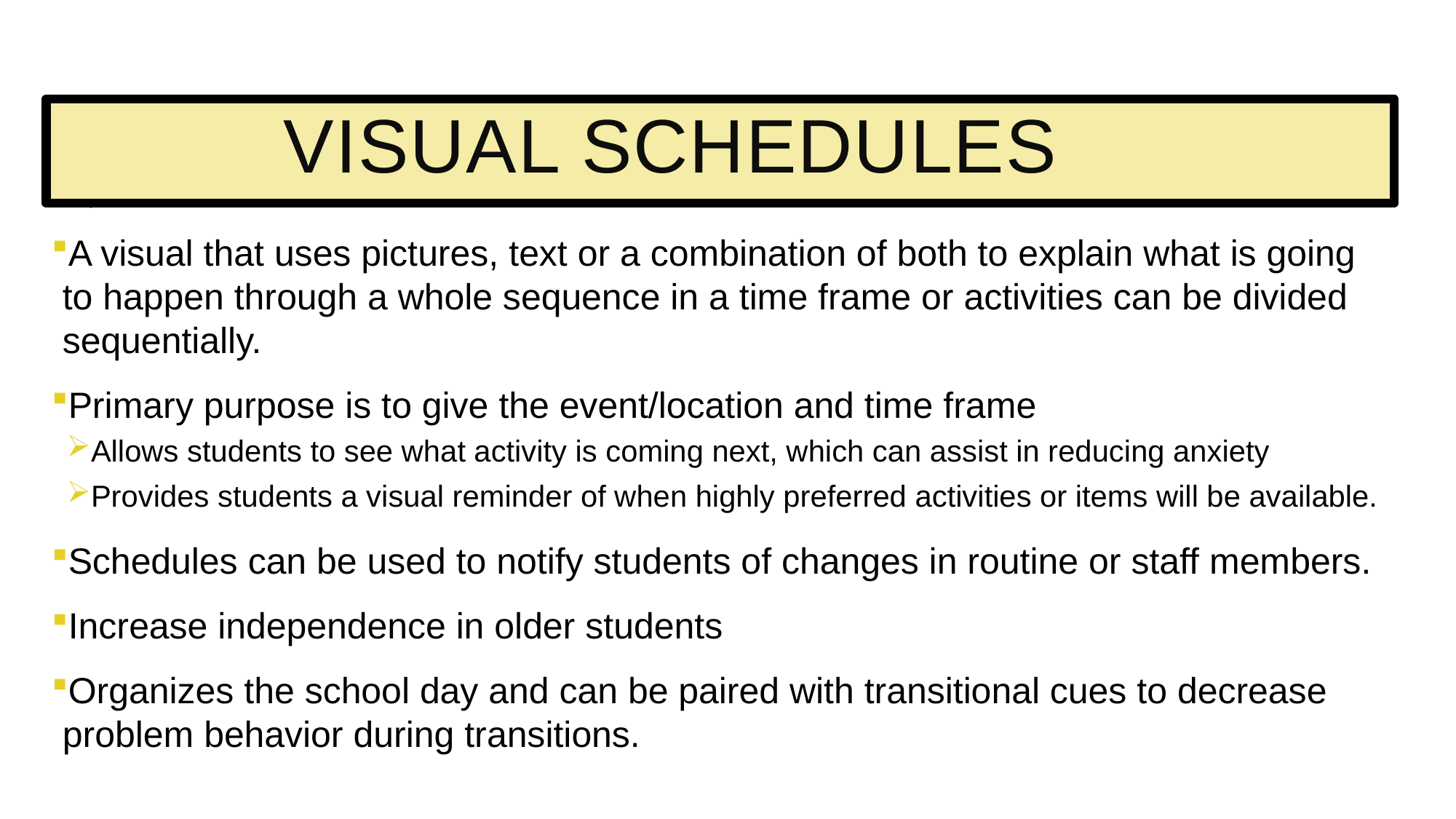

# Visual Schedules
A visual that uses pictures, text or a combination of both to explain what is going to happen through a whole sequence in a time frame or activities can be divided sequentially.
Primary purpose is to give the event/location and time frame
Allows students to see what activity is coming next, which can assist in reducing anxiety
Provides students a visual reminder of when highly preferred activities or items will be available.
Schedules can be used to notify students of changes in routine or staff members.
Increase independence in older students
Organizes the school day and can be paired with transitional cues to decrease problem behavior during transitions.